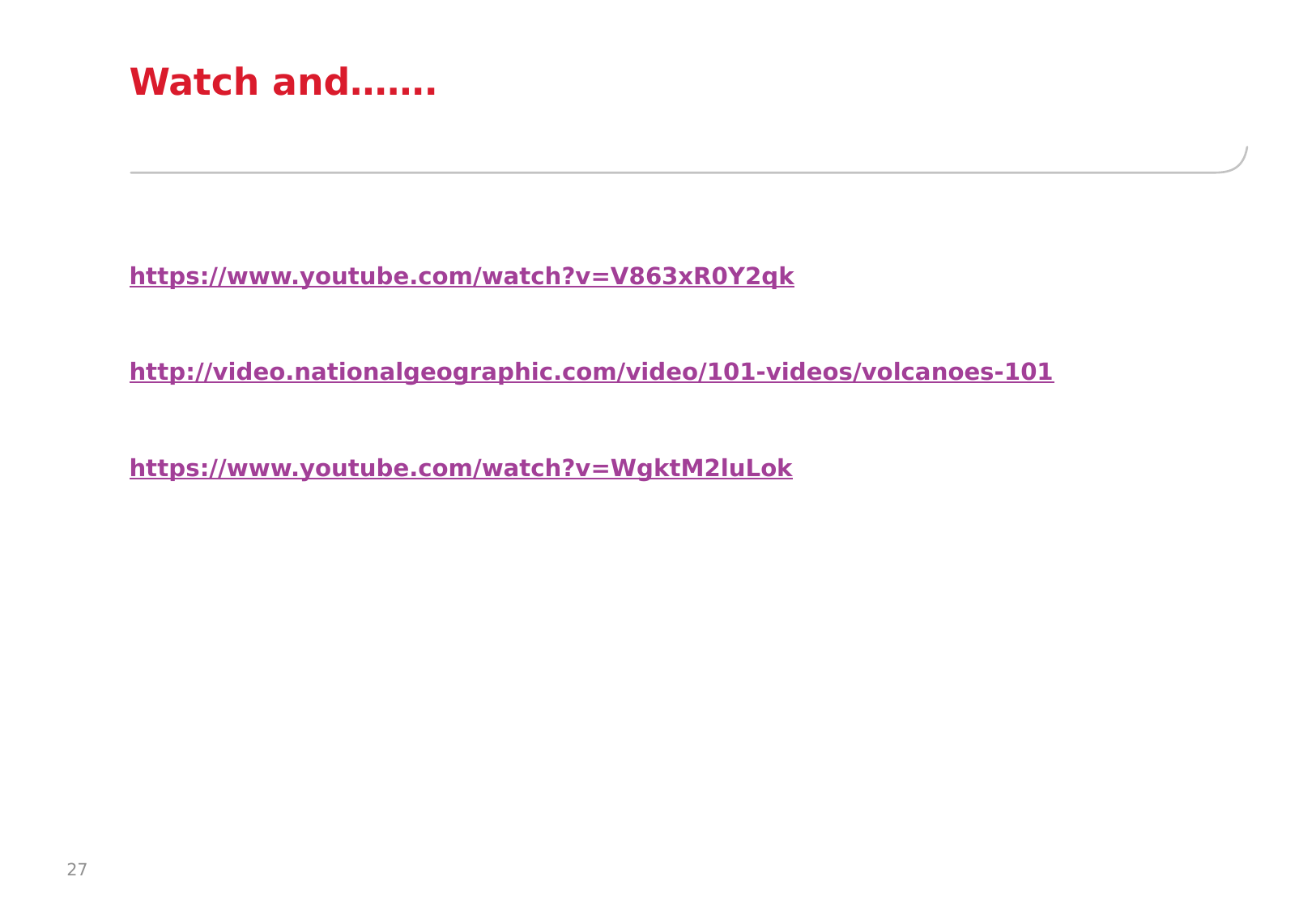

# Watch and…….

https://www.youtube.com/watch?v=V863xR0Y2qk

http://video.nationalgeographic.com/video/101-videos/volcanoes-101

https://www.youtube.com/watch?v=WgktM2luLok

27